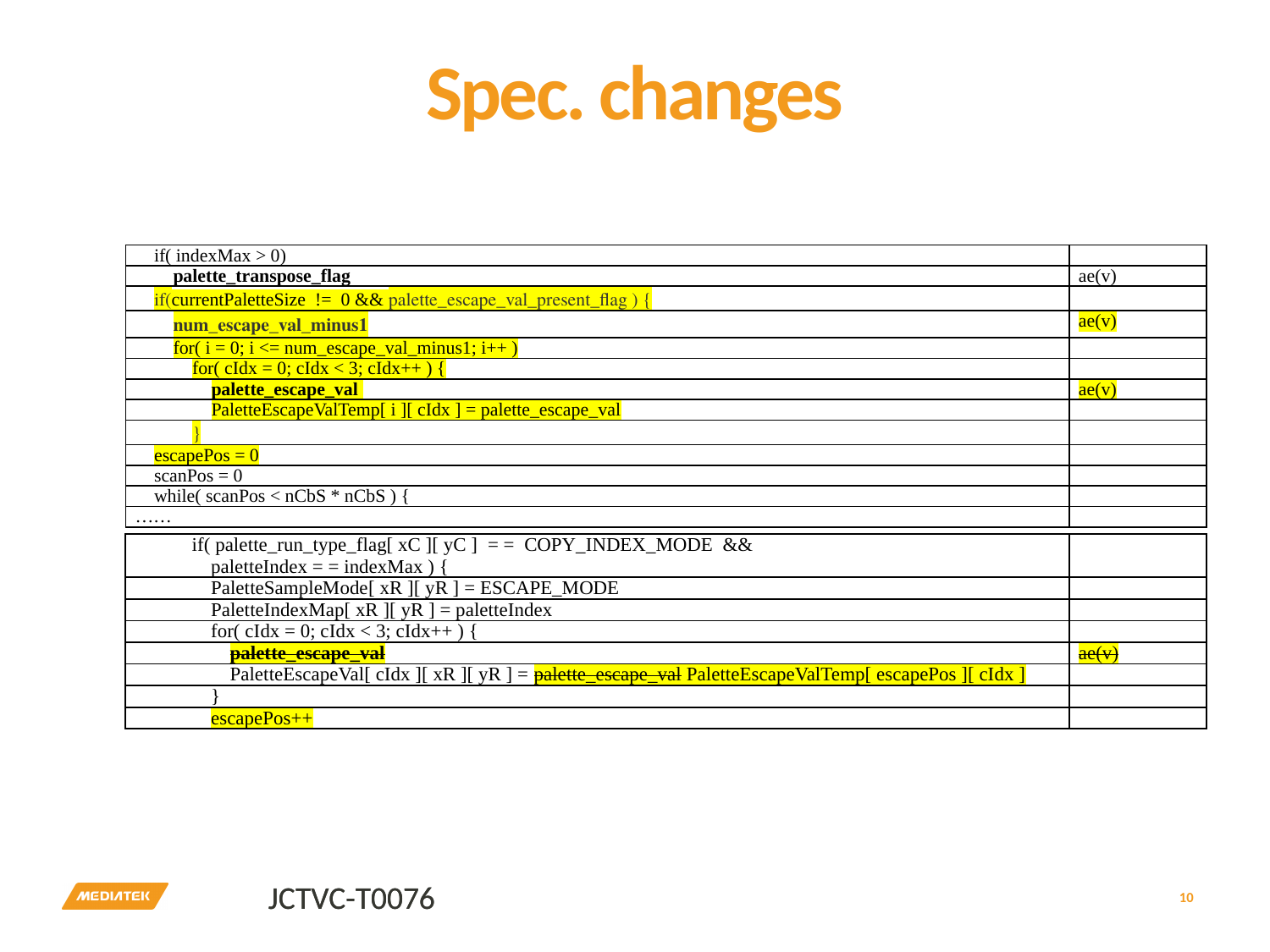

# Spec. changes
| if( indexMax > 0) |  |
| --- | --- |
| palette\_transpose\_flag | ae(v) |
| if(currentPaletteSize != 0 && palette\_escape\_val\_present\_flag ) { |  |
| num\_escape\_val\_minus1 | ae(v) |
| for( i = 0; i <= num\_escape\_val\_minus1; i++ ) |  |
| for( cIdx = 0; cIdx < 3; cIdx++ ) { |  |
| palette\_escape\_val | ae(v) |
| PaletteEscapeValTemp[ i ][ cIdx ] = palette\_escape\_val |  |
| } |  |
| escapePos = 0 |  |
| scanPos = 0 |  |
| while( scanPos < nCbS \* nCbS ) { |  |
| …… |  |
| if( palette\_run\_type\_flag[ xC ][ yC ] = = COPY\_INDEX\_MODE && paletteIndex = = indexMax ) { |  |
| --- | --- |
| PaletteSampleMode[ xR ][ yR ] = ESCAPE\_MODE |  |
| PaletteIndexMap[ xR ][ yR ] = paletteIndex |  |
| for( cIdx = 0; cIdx < 3; cIdx++ ) { |  |
| palette\_escape\_val | ae(v) |
| PaletteEscapeVal[ cIdx ][ xR ][ yR ] = palette\_escape\_val PaletteEscapeValTemp[ escapePos ][ cIdx ] |  |
| } |  |
| escapePos++ |  |
10